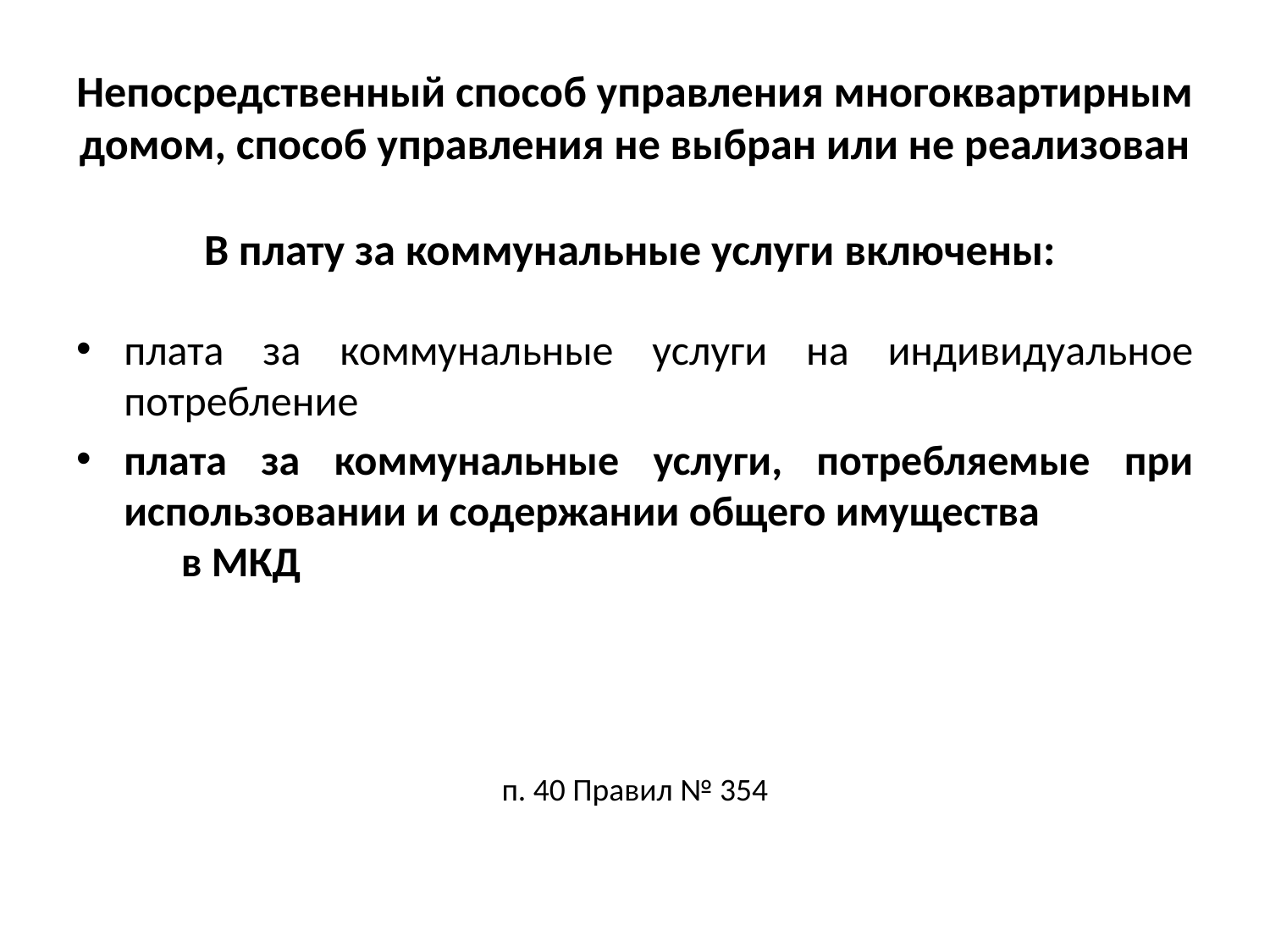

# Непосредственный способ управления многоквартирным домом, способ управления не выбран или не реализован В плату за коммунальные услуги включены:
плата за коммунальные услуги на индивидуальное потребление
плата за коммунальные услуги, потребляемые при использовании и содержании общего имущества                       в МКД

п. 40 Правил № 354